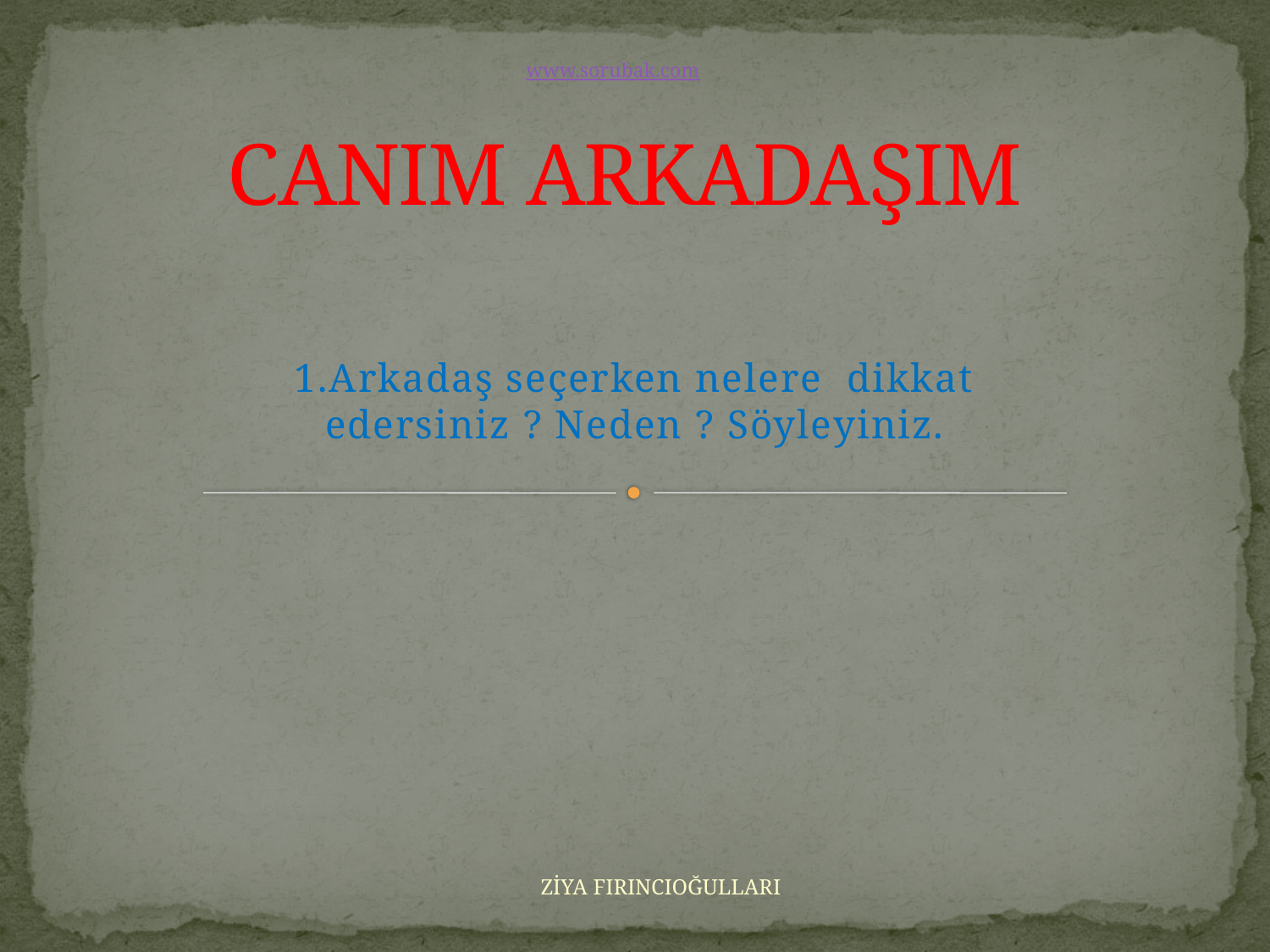

www.sorubak.com
# CANIM ARKADAŞIM
1.Arkadaş seçerken nelere  dikkat edersiniz ? Neden ? Söyleyiniz.
ZİYA FIRINCIOĞULLARI